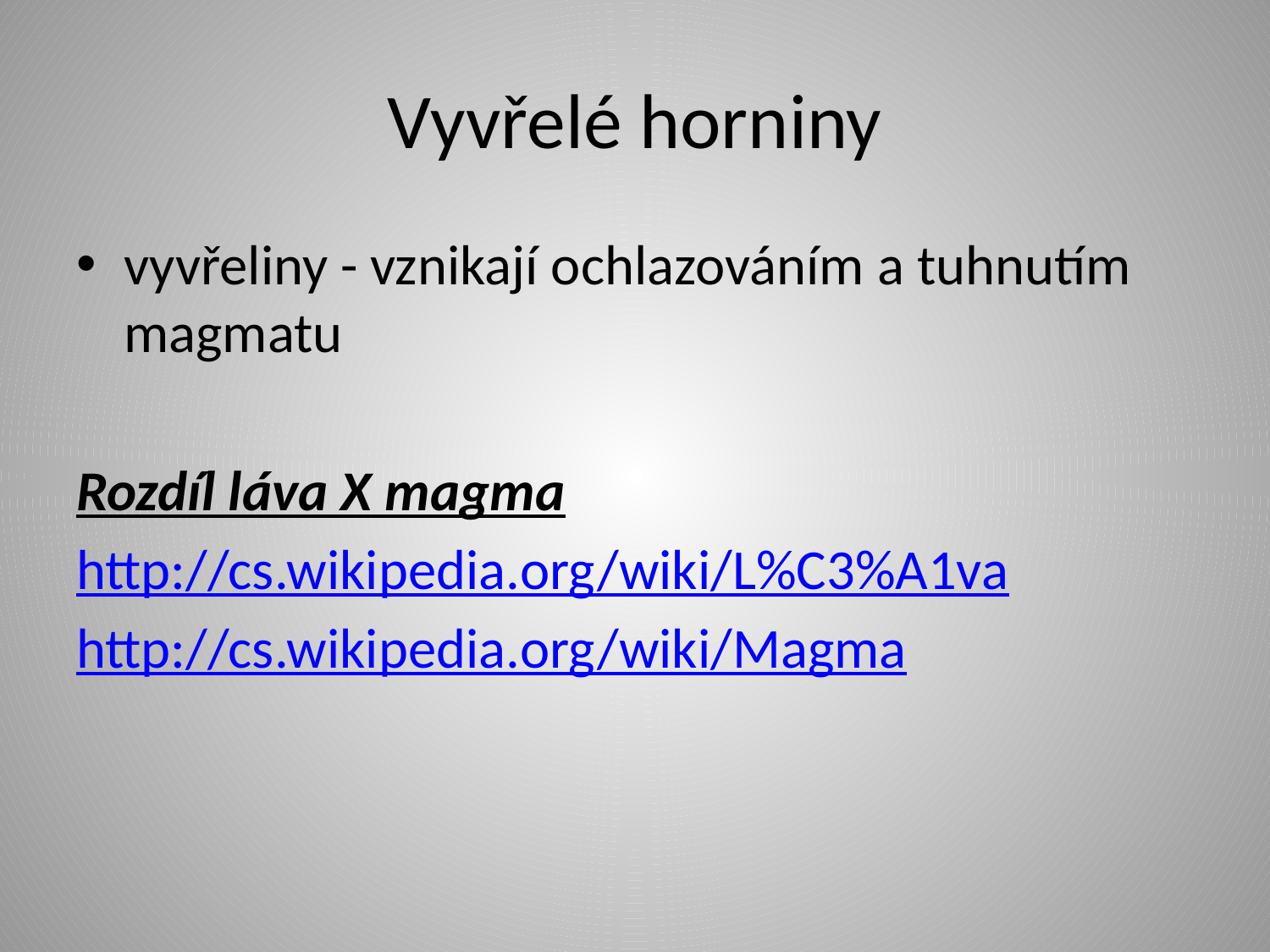

# Vyvřelé horniny
vyvřeliny - vznikají ochlazováním a tuhnutím magmatu

Rozdíl láva X magma
http://cs.wikipedia.org/wiki/L%C3%A1va
http://cs.wikipedia.org/wiki/Magma